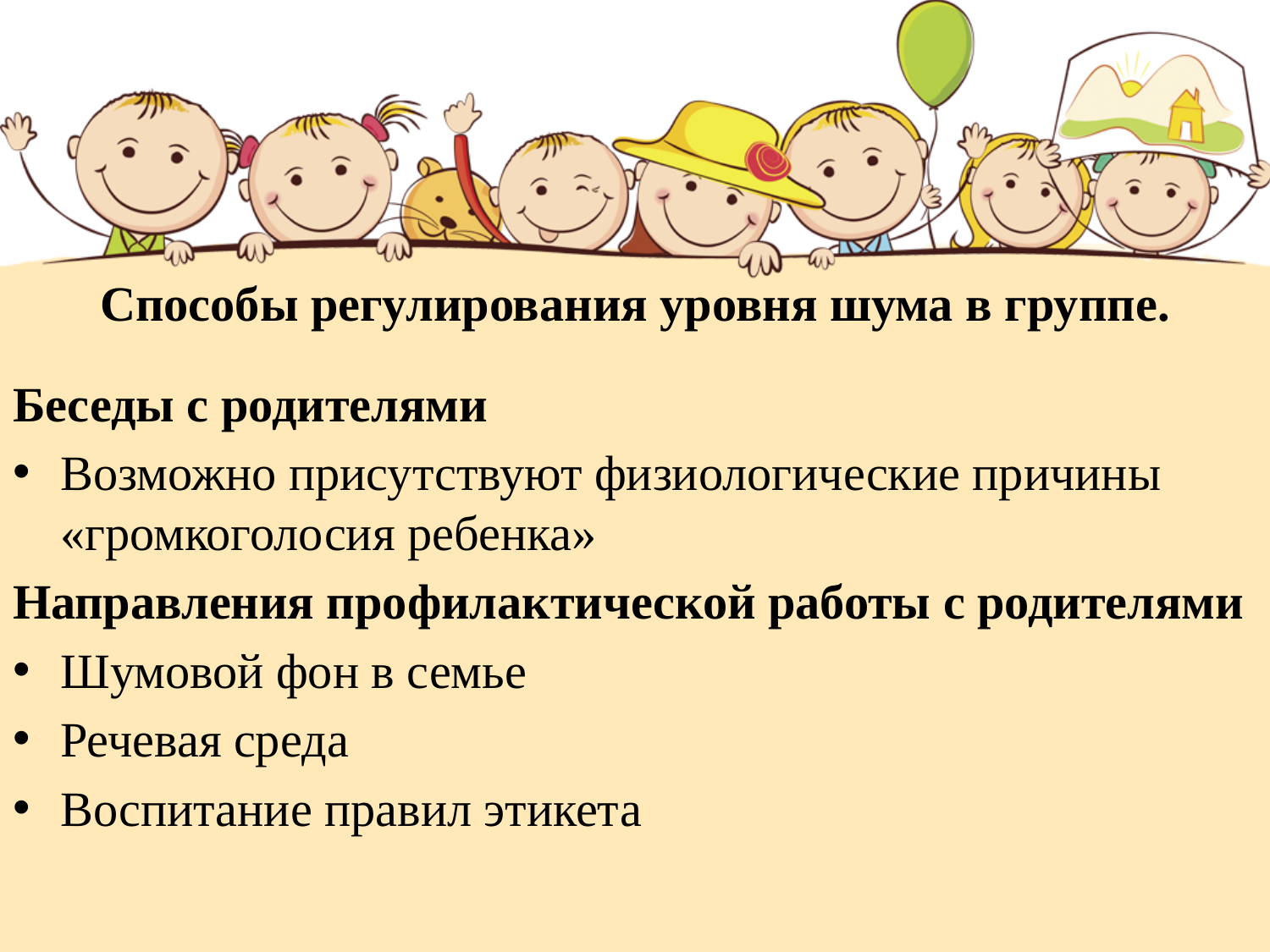

# Способы регулирования уровня шума в группе.
Беседы с родителями
Возможно присутствуют физиологические причины «громкоголосия ребенка»
Направления профилактической работы с родителями
Шумовой фон в семье
Речевая среда
Воспитание правил этикета